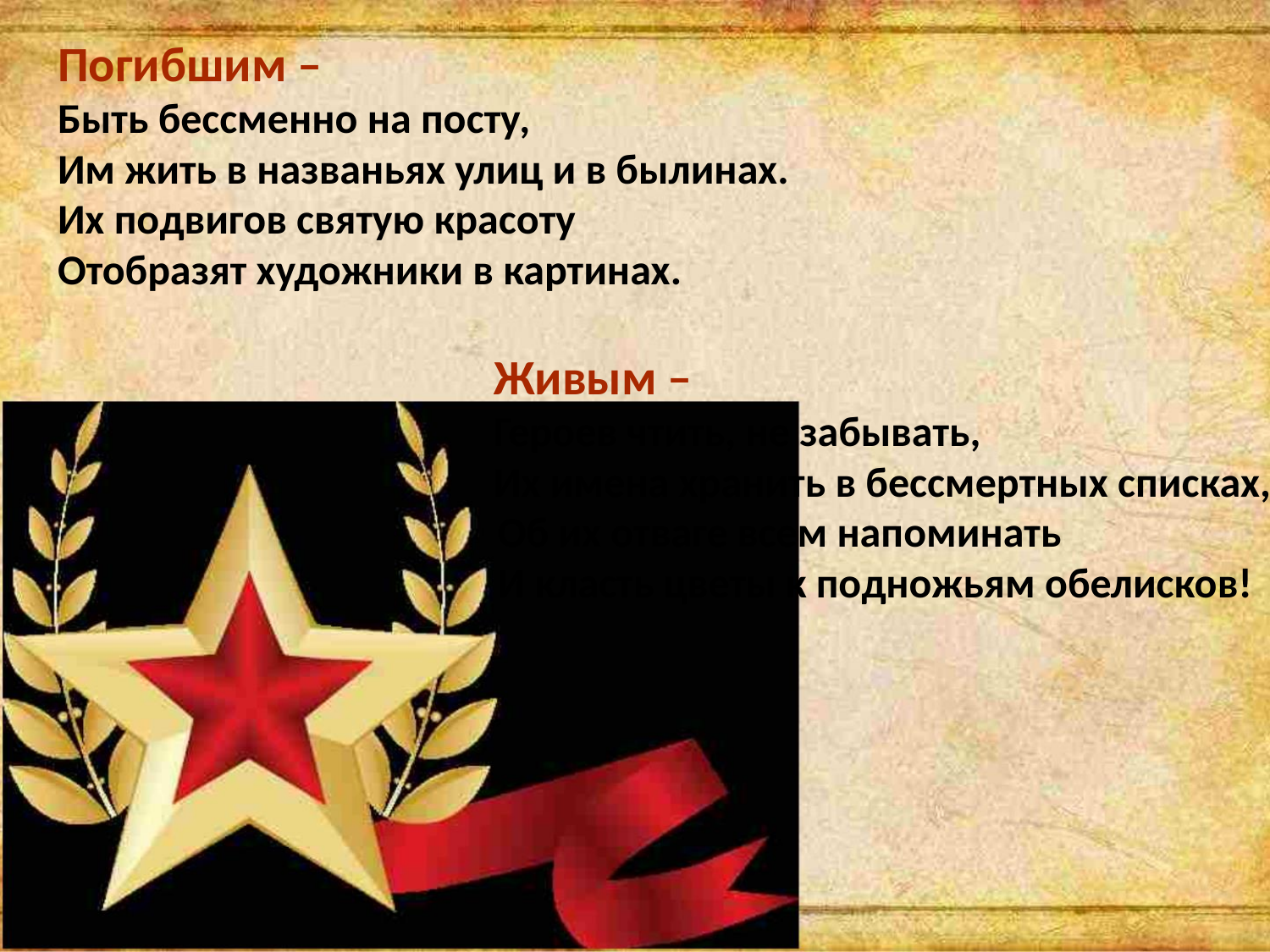

Погибшим –
Быть бессменно на посту,
Им жить в названьях улиц и в былинах.
Их подвигов святую красоту
Отобразят художники в картинах.
Живым –
Героев чтить, не забывать,
Их имена хранить в бессмертных списках,
Об их отваге всем напоминать
И класть цветы к подножьям обелисков!